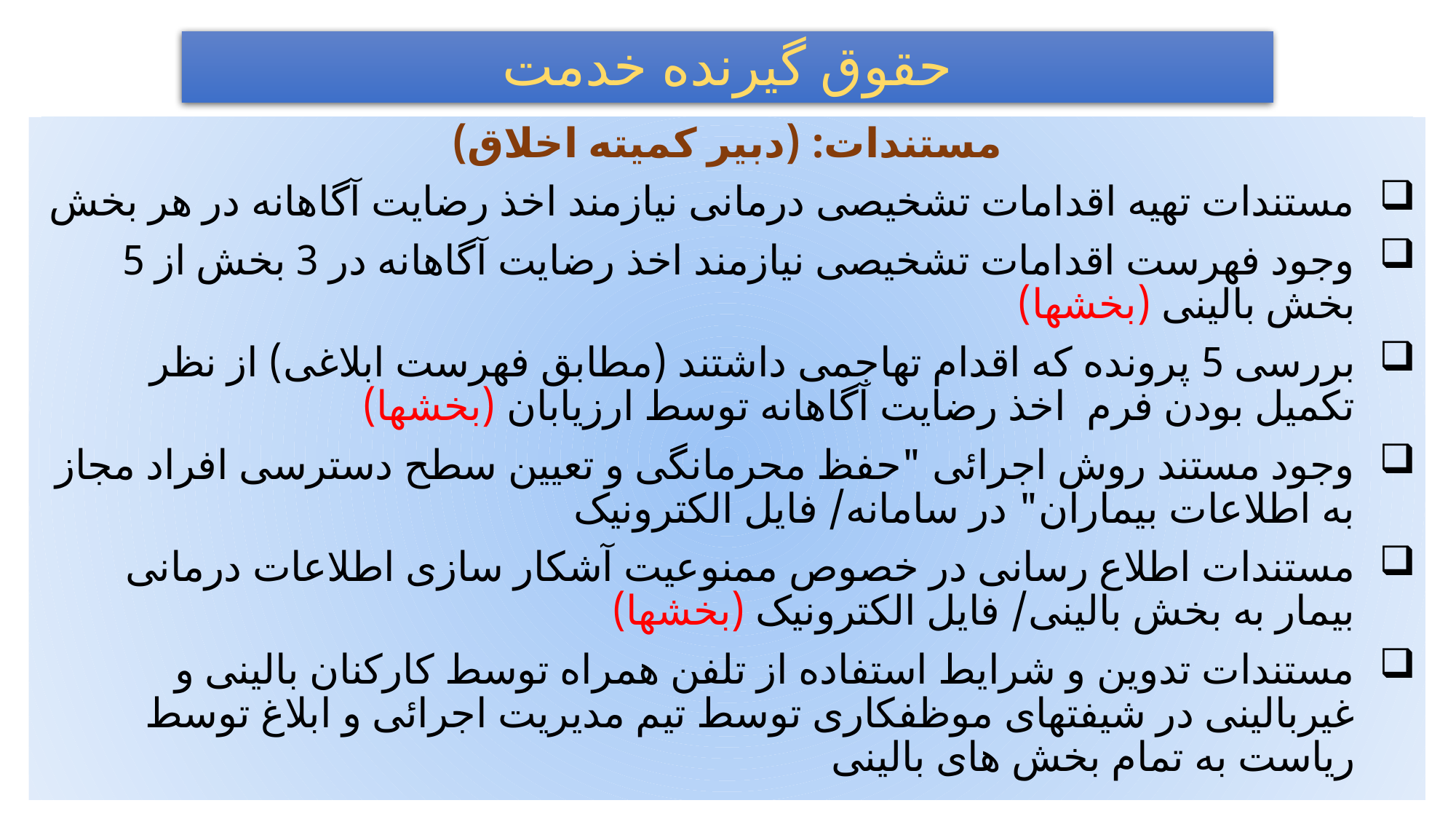

# حقوق گيرنده خدمت
مستندات: (دبير کميته اخلاق)
مستندات تهیه اقدامات تشخیصی درمانی نیازمند اخذ رضایت آگاهانه در هر بخش
وجود فهرست اقدامات تشخیصی نیازمند اخذ رضایت آگاهانه در 3 بخش از 5 بخش بالینی (بخشها)
بررسی 5 پرونده که اقدام تهاجمی داشتند (مطابق فهرست ابلاغی) از نظر تکمیل بودن فرم  اخذ رضایت آگاهانه توسط ارزیابان (بخشها)
وجود مستند روش اجرائی "حفظ محرمانگی و تعیین سطح دسترسی افراد مجاز به اطلاعات بیماران" در سامانه/ فایل الکترونیک
مستندات اطلاع رسانی در خصوص ممنوعیت آشکار سازی اطلاعات درمانی بیمار به بخش بالینی/ فایل الکترونیک (بخشها)
مستندات تدوین و شرایط استفاده از تلفن همراه توسط کارکنان بالینی و غیربالینی در شیفت‏های موظفکاری توسط تیم مدیریت اجرائی و ابلاغ توسط ریاست به تمام بخش های بالینی